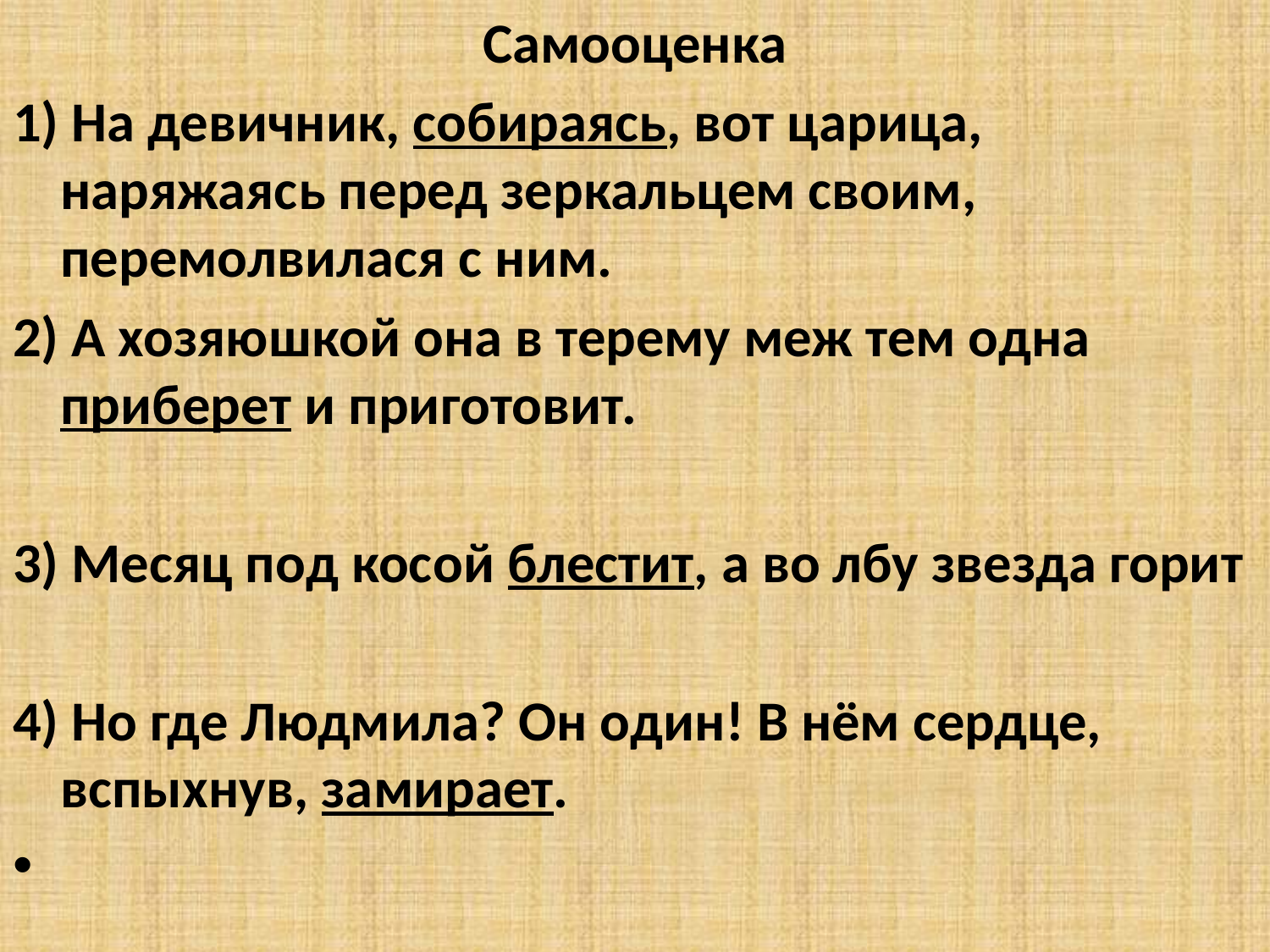

Самооценка
1) На девичник, собираясь, вот царица, наряжаясь перед зеркальцем своим, перемолвилася с ним.
2) А хозяюшкой она в терему меж тем одна приберет и приготовит.

3) Месяц под косой блестит, а во лбу звезда горит

4) Но где Людмила? Он один! В нём сердце, вспыхнув, замирает.

#